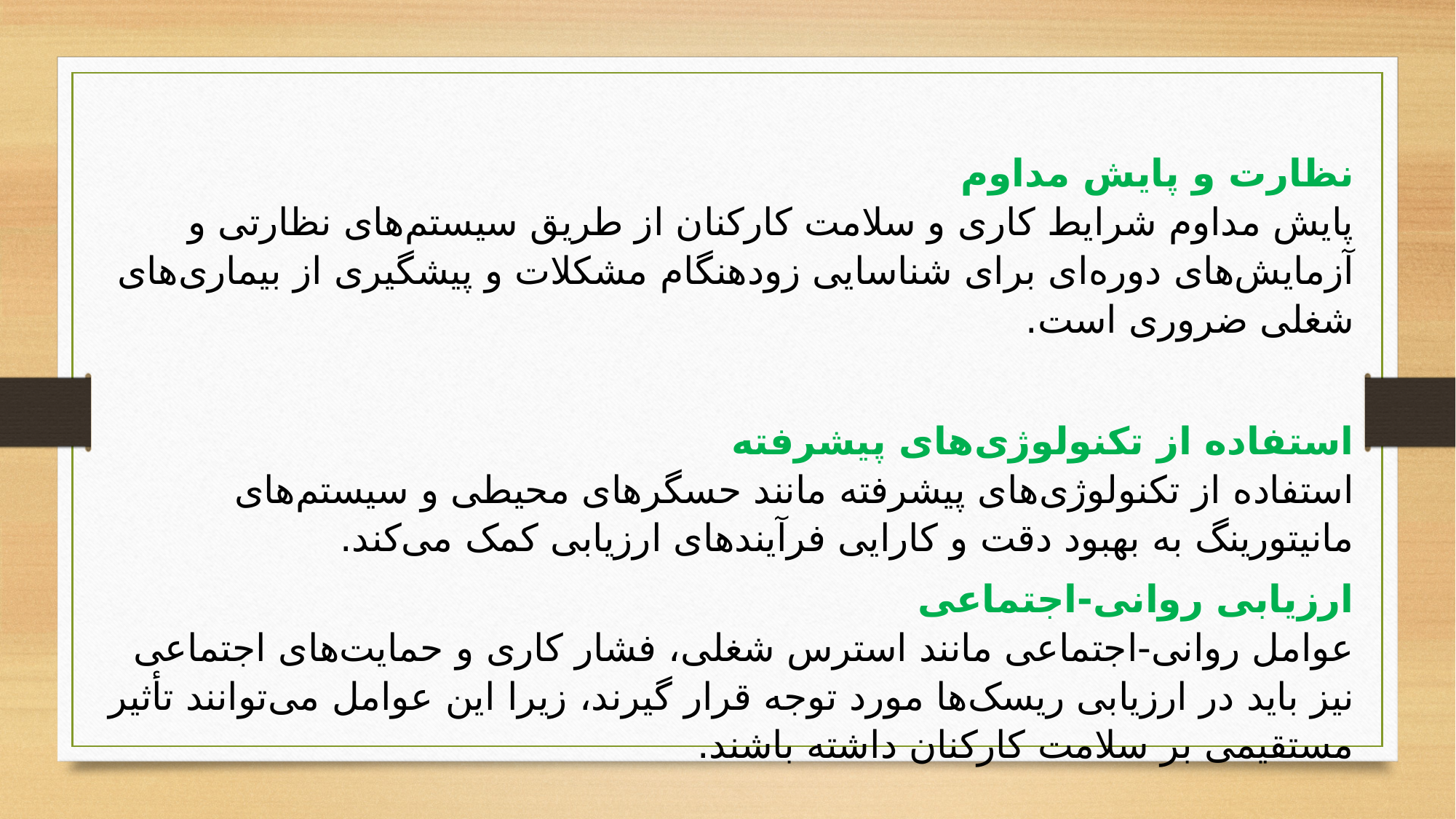

نظارت و پایش مداوم
پایش مداوم شرایط کاری و سلامت کارکنان از طریق سیستم‌های نظارتی و آزمایش‌های دوره‌ای برای شناسایی زودهنگام مشکلات و پیشگیری از بیماری‌های شغلی ضروری است.

استفاده از تکنولوژی‌های پیشرفته
استفاده از تکنولوژی‌های پیشرفته مانند حسگرهای محیطی و سیستم‌های مانیتورینگ به بهبود دقت و کارایی فرآیندهای ارزیابی کمک می‌کند.
ارزیابی روانی-اجتماعی
عوامل روانی-اجتماعی مانند استرس شغلی، فشار کاری و حمایت‌های اجتماعی نیز باید در ارزیابی ریسک‌ها مورد توجه قرار گیرند، زیرا این عوامل می‌توانند تأثیر مستقیمی بر سلامت کارکنان داشته باشند.